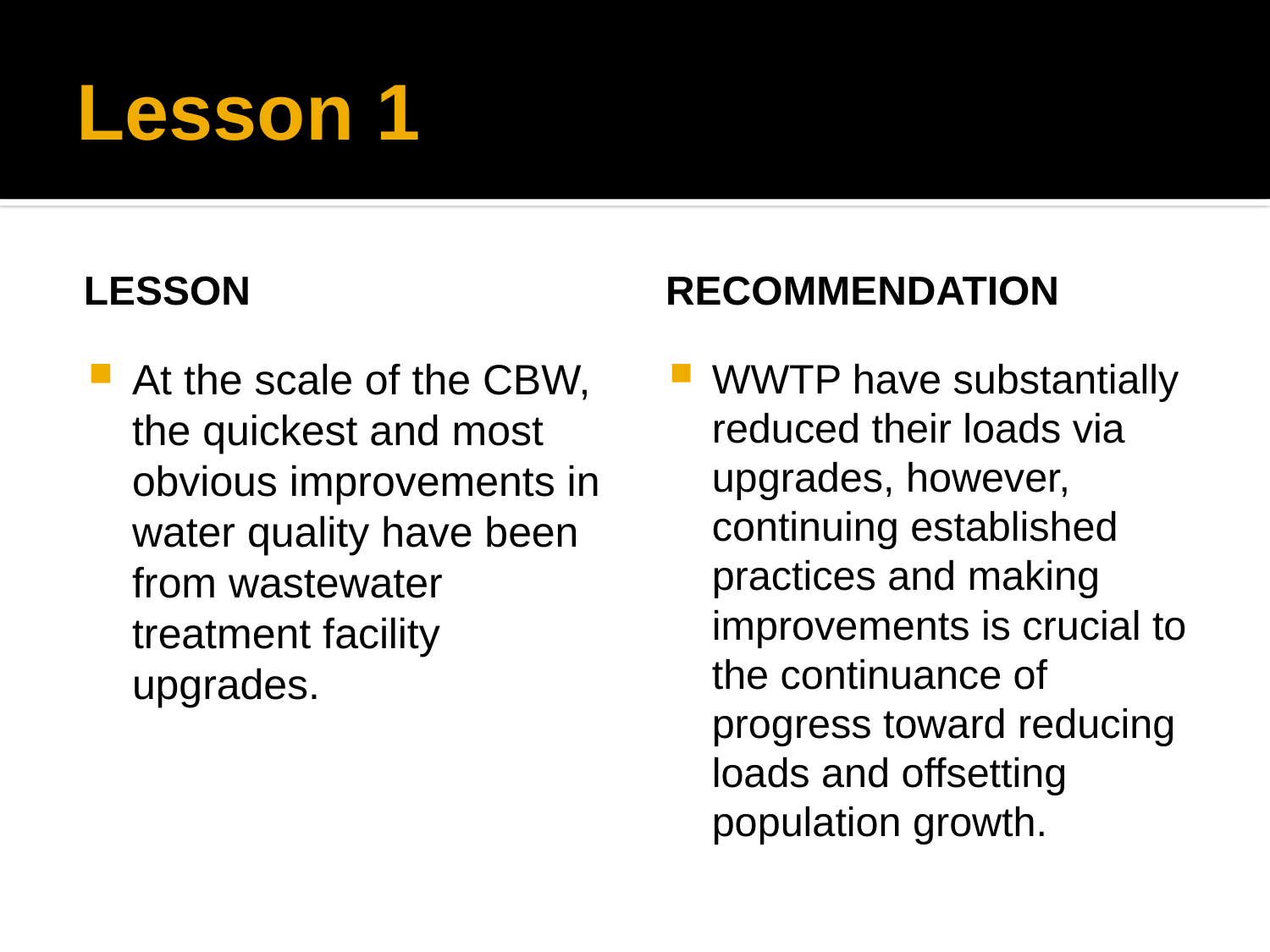

# Lesson 1
Lesson
Recommendation
At the scale of the CBW, the quickest and most obvious improvements in water quality have been from wastewater treatment facility upgrades.

WWTP have substantially reduced their loads via upgrades, however, continuing established practices and making improvements is crucial to the continuance of progress toward reducing loads and offsetting population growth.